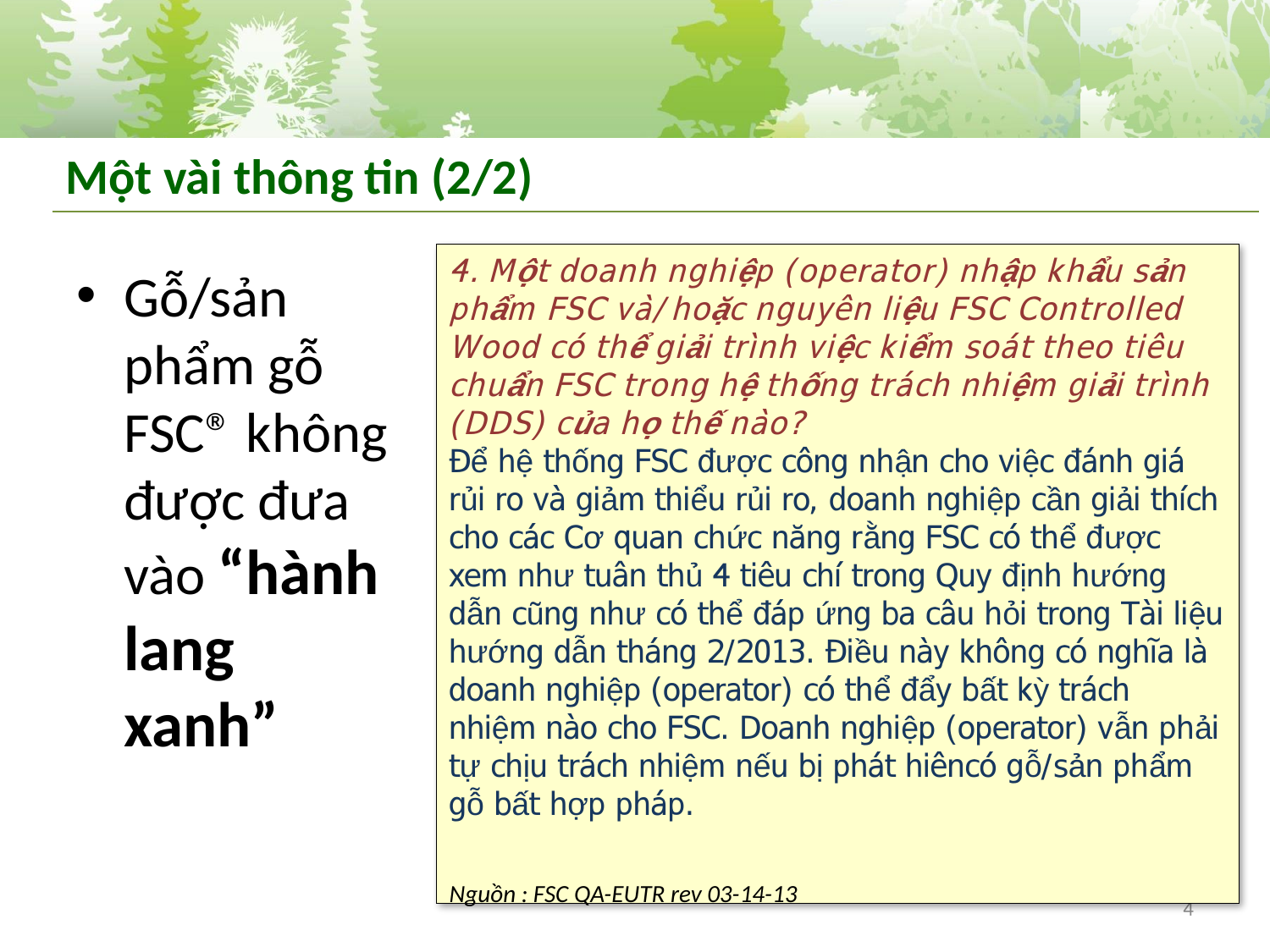

# Một vài thông tin (2/2)
4. Một doanh nghiệp (operator) nhập khẩu sản phẩm FSC và/hoặc nguyên liệu FSC Controlled Wood có thể giải trình việc kiểm soát theo tiêu chuẩn FSC trong hệ thống trách nhiệm giải trình (DDS) của họ thế nào?
Để hệ thống FSC được công nhận cho việc đánh giá rủi ro và giảm thiểu rủi ro, doanh nghiệp cần giải thích cho các Cơ quan chức năng rằng FSC có thể được xem như tuân thủ 4 tiêu chí trong Quy định hướng dẫn cũng như có thể đáp ứng ba câu hỏi trong Tài liệu hướng dẫn tháng 2/2013. Điều này không có nghĩa là doanh nghiệp (operator) có thể đẩy bất kỳ trách nhiệm nào cho FSC. Doanh nghiệp (operator) vẫn phải tự chịu trách nhiệm nếu bị phát hiêncó gỗ/sản phẩm gỗ bất hợp pháp.

Gỗ/sản phẩm gỗ FSC® không được đưa vào “hành lang xanh”
Nguồn : FSC QA-EUTR rev 03-14-13
4